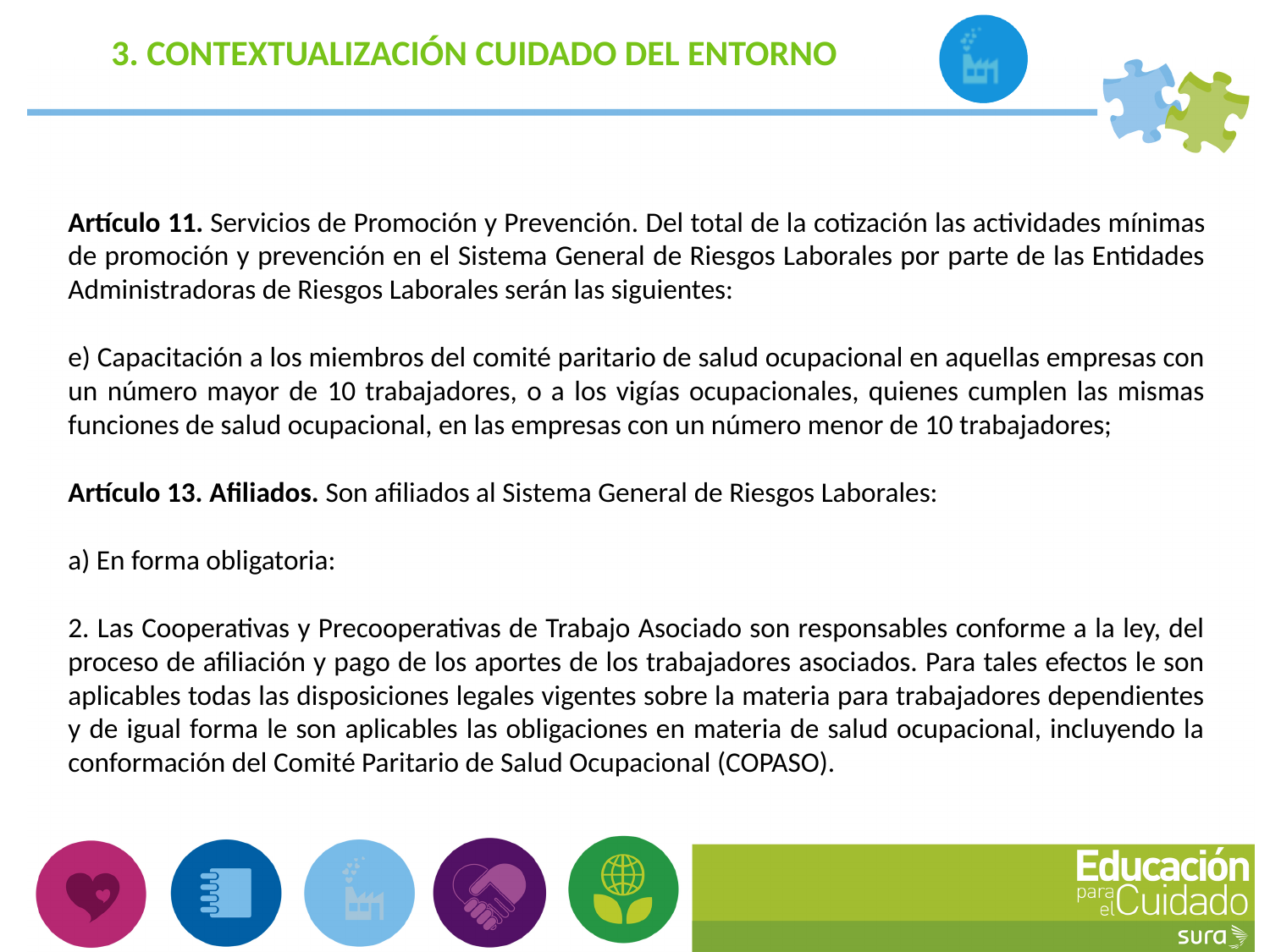

3. CONTEXTUALIZACIÓN CUIDADO DEL ENTORNO

Artículo 11. Servicios de Promoción y Prevención. Del total de la cotización las actividades mínimas de promoción y prevención en el Sistema General de Riesgos Laborales por parte de las Entidades Administradoras de Riesgos Laborales serán las siguientes:

e) Capacitación a los miembros del comité paritario de salud ocupacional en aquellas empresas con un número mayor de 10 trabajadores, o a los vigías ocupacionales, quienes cumplen las mismas funciones de salud ocupacional, en las empresas con un número menor de 10 trabajadores;

Artículo 13. Afiliados. Son afiliados al Sistema General de Riesgos Laborales:

a) En forma obligatoria:

2. Las Cooperativas y Precooperativas de Trabajo Asociado son responsables conforme a la ley, del proceso de afiliación y pago de los aportes de los trabajadores asociados. Para tales efectos le son aplicables todas las disposiciones legales vigentes sobre la materia para trabajadores dependientes y de igual forma le son aplicables las obligaciones en materia de salud ocupacional, incluyendo la conformación del Comité Paritario de Salud Ocupacional (COPASO).